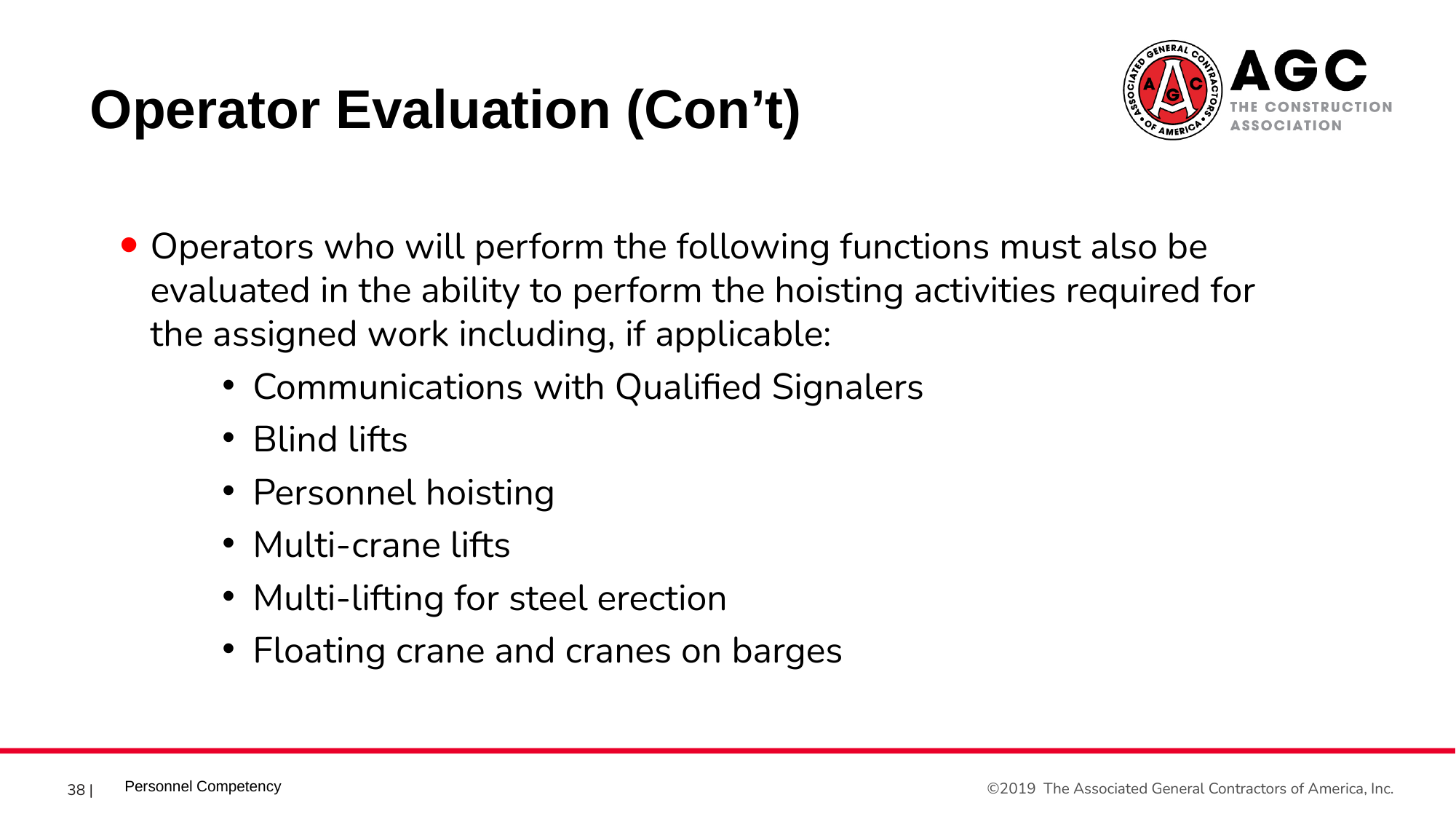

Operator Evaluation (Con’t)

Operators who will perform the following functions must also be evaluated in the ability to perform the hoisting activities required for the assigned work including, if applicable:
Communications with Qualified Signalers
Blind lifts
Personnel hoisting
Multi-crane lifts
Multi-lifting for steel erection
Floating crane and cranes on barges
Personnel Competency